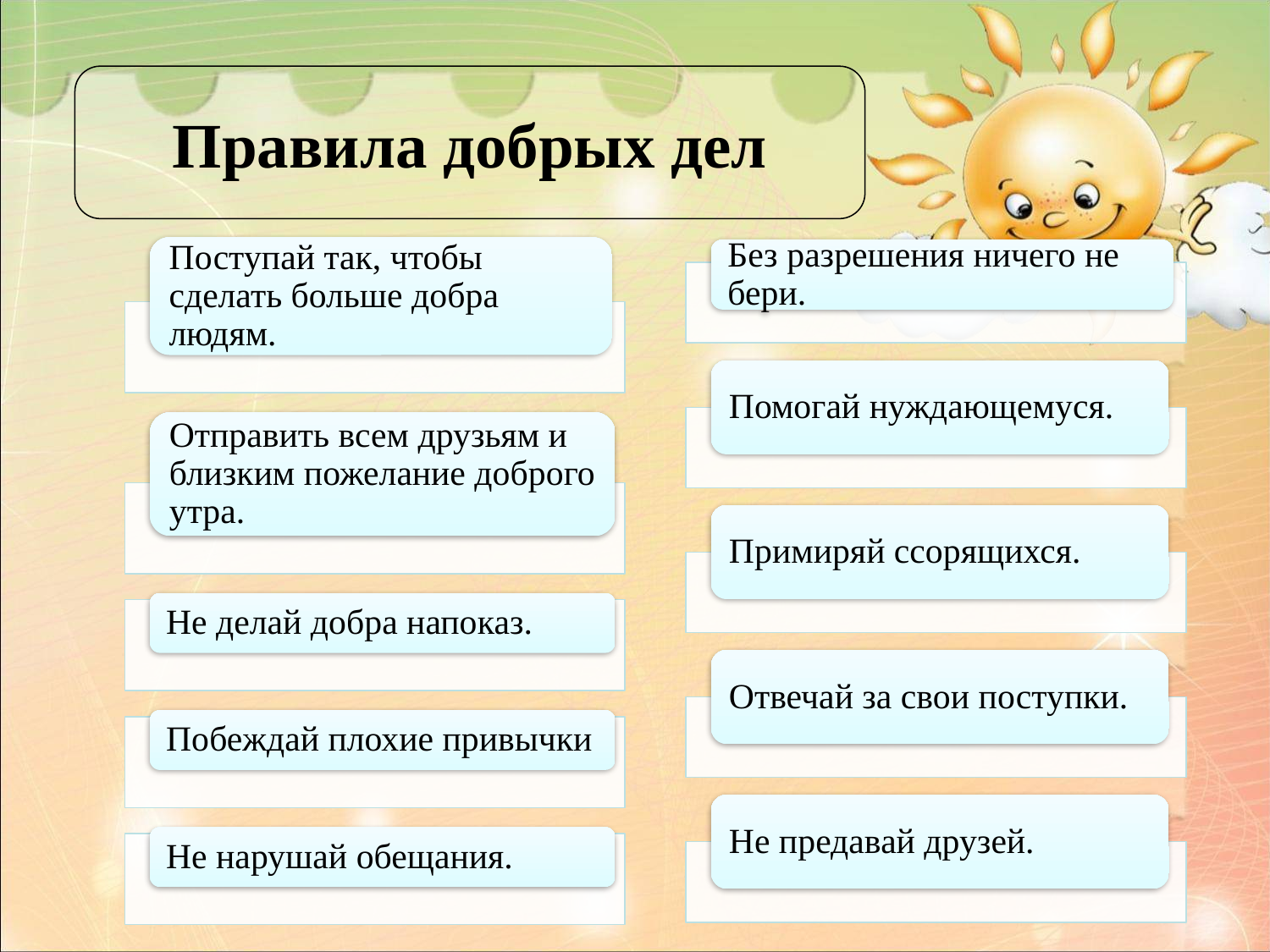

Правила добрых дел
Поступай так, чтобы сделать больше добра людям.
Отправить всем друзьям и близким пожелание доброго утра.
Не делай добра напоказ.
Побеждай плохие привычки
Не нарушай обещания.
Без разрешения ничего не бери.
Помогай нуждающемуся.
Примиряй ссорящихся.
Отвечай за свои поступки.
Не предавай друзей.